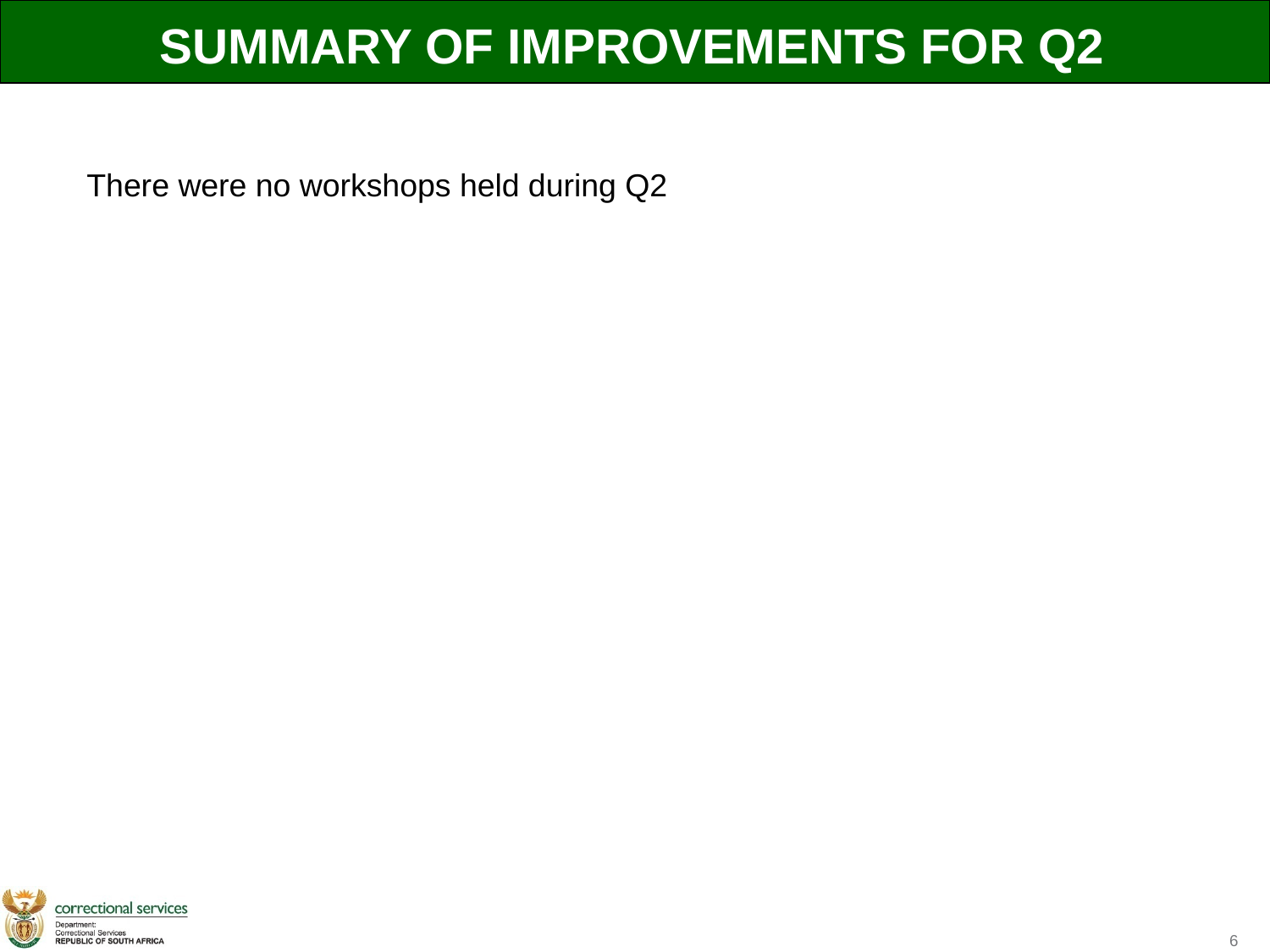

SUMMARY OF IMPROVEMENTS FOR Q2
# SUMMARY OF IMPROVEMENTS FOR Q2
There were no workshops held during Q2